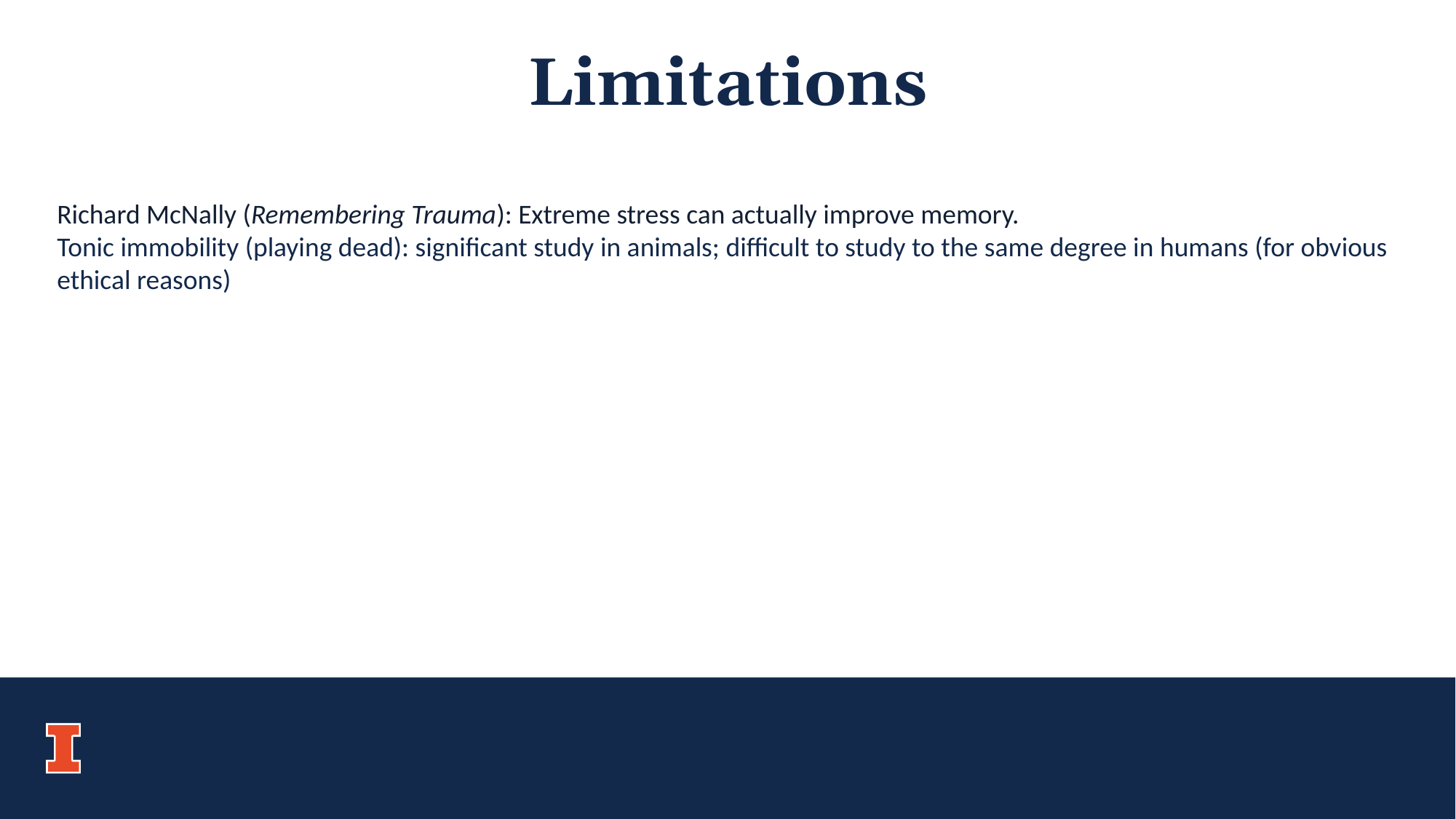

Limitations
Richard McNally (Remembering Trauma): Extreme stress can actually improve memory.
Tonic immobility (playing dead): significant study in animals; difficult to study to the same degree in humans (for obvious ethical reasons)